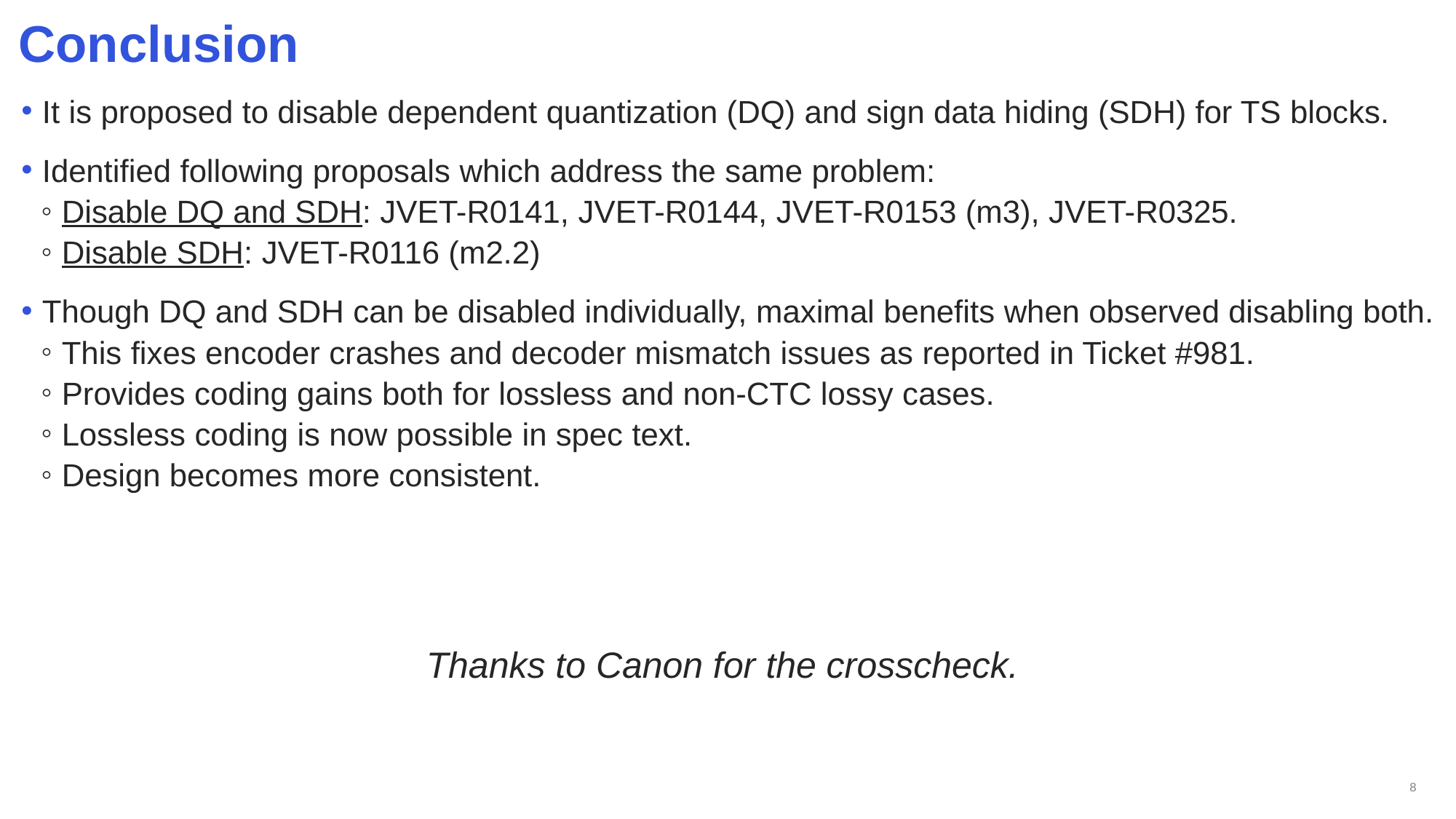

Conclusion
It is proposed to disable dependent quantization (DQ) and sign data hiding (SDH) for TS blocks.
Identified following proposals which address the same problem:
Disable DQ and SDH: JVET-R0141, JVET-R0144, JVET-R0153 (m3), JVET-R0325.
Disable SDH: JVET-R0116 (m2.2)
Though DQ and SDH can be disabled individually, maximal benefits when observed disabling both.
This fixes encoder crashes and decoder mismatch issues as reported in Ticket #981.
Provides coding gains both for lossless and non-CTC lossy cases.
Lossless coding is now possible in spec text.
Design becomes more consistent.

Thanks to Canon for the crosscheck.